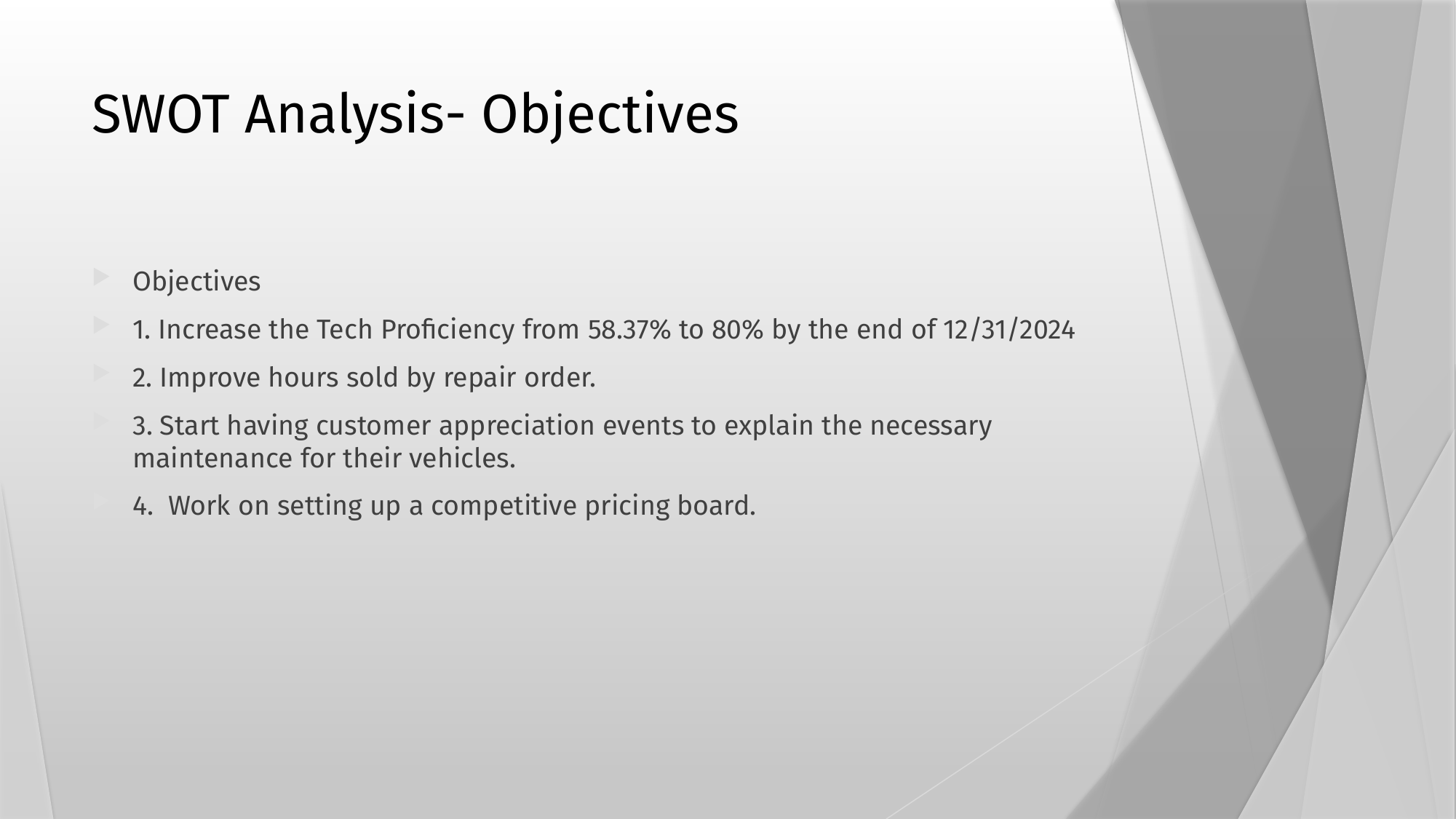

# SWOT Analysis- Objectives
Objectives
1. Increase the Tech Proficiency from 58.37% to 80% by the end of 12/31/2024
2. Improve hours sold by repair order.
3. Start having customer appreciation events to explain the necessary maintenance for their vehicles.
4.  Work on setting up a competitive pricing board.